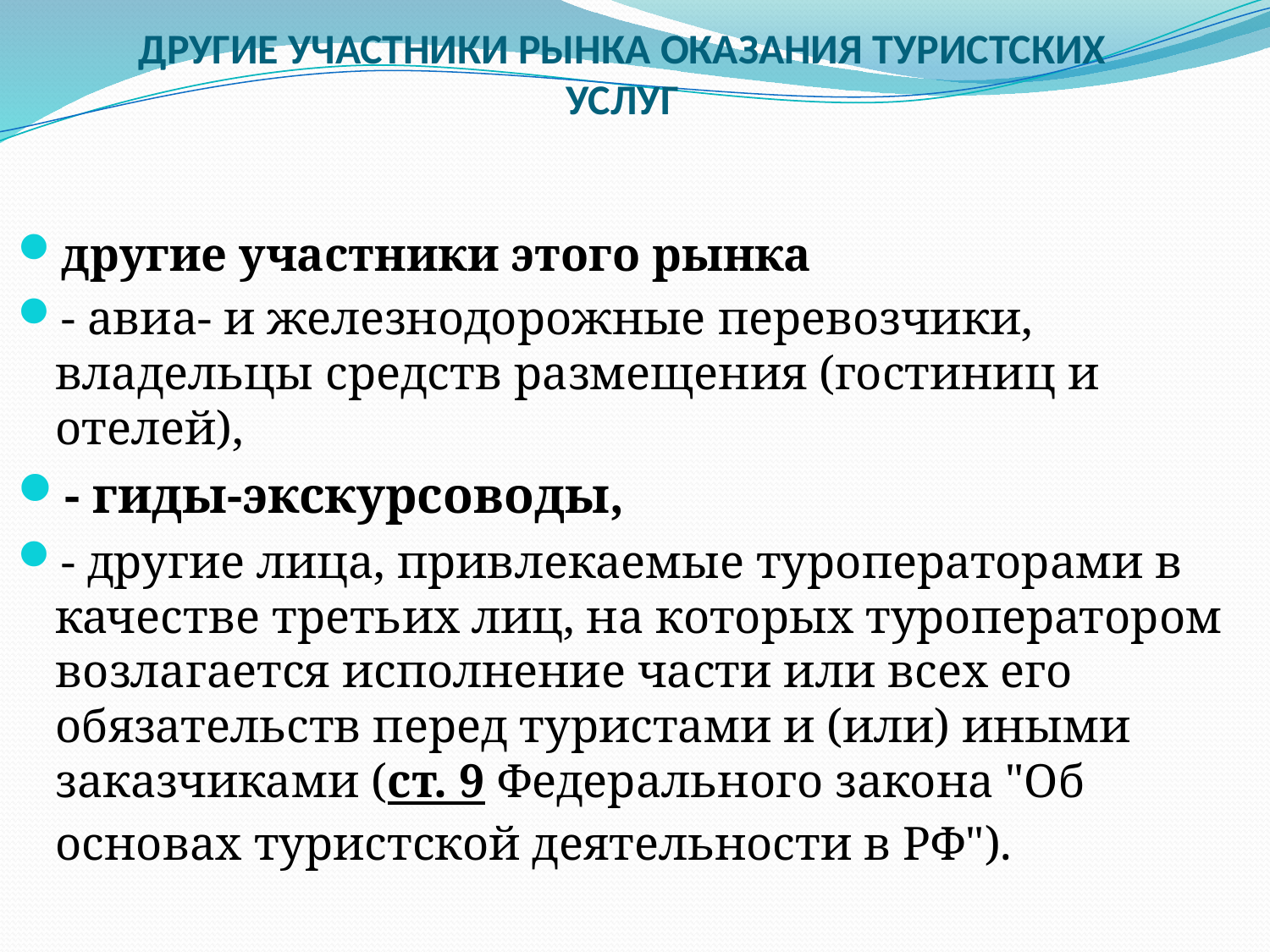

ДРУГИЕ УЧАСТНИКИ РЫНКА ОКАЗАНИЯ ТУРИСТСКИХ
УСЛУГ

другие участники этого рынка
- авиа- и железнодорожные перевозчики, владельцы средств размещения (гостиниц и отелей),
- гиды-экскурсоводы,
- другие лица, привлекаемые туроператорами в качестве третьих лиц, на которых туроператором возлагается исполнение части или всех его обязательств перед туристами и (или) иными заказчиками (ст. 9 Федерального закона "Об основах туристской деятельности в РФ").